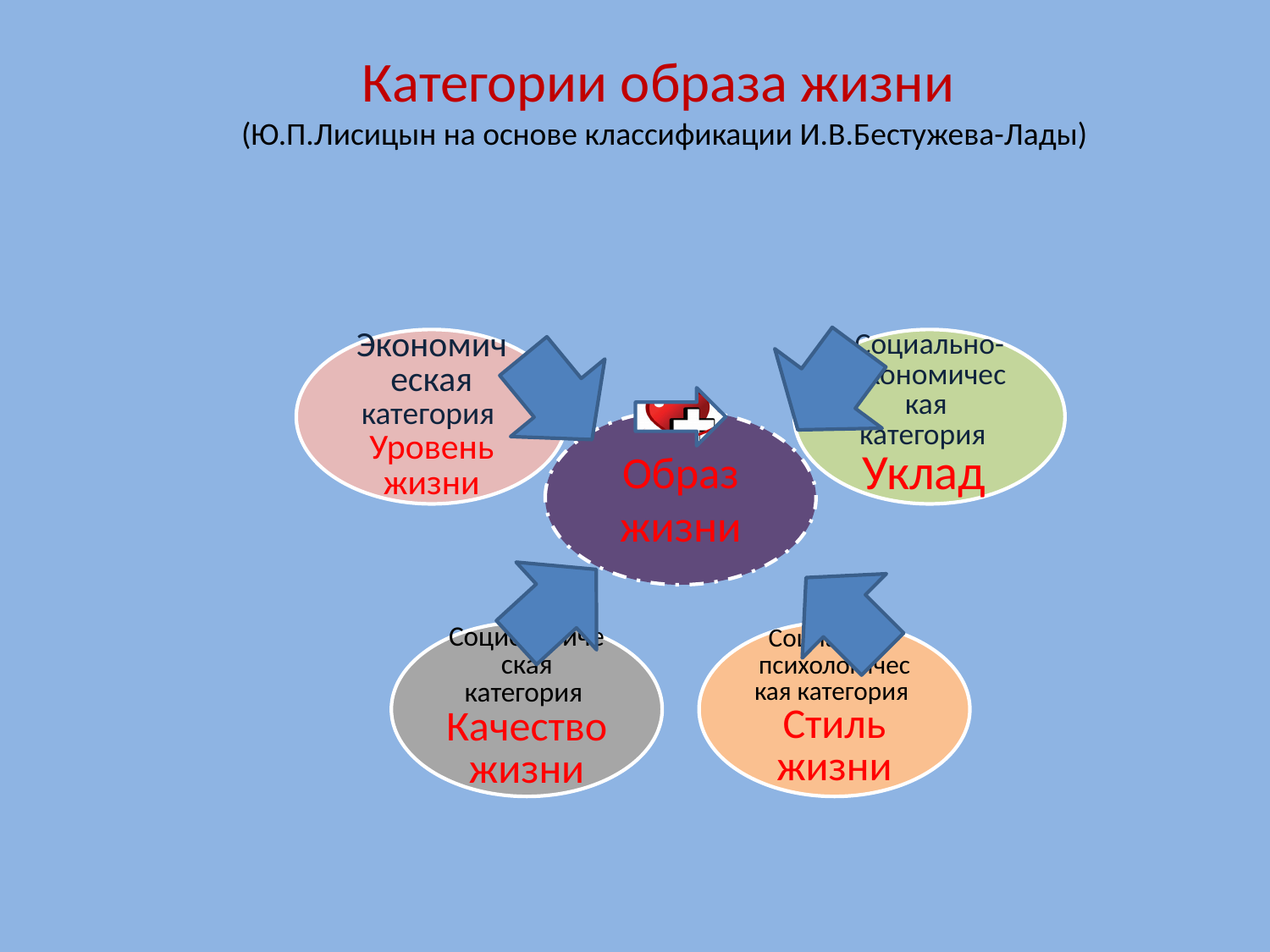

Категории образа жизни
(Ю.П.Лисицын на основе классификации И.В.Бестужева-Лады)
Образ жизни
Социально-экономическая  категория
Уклад
Социально-психологическая категория
Стиль жизни
Социологическая категория
Качество жизни
Экономическая категория
Уровень жизни